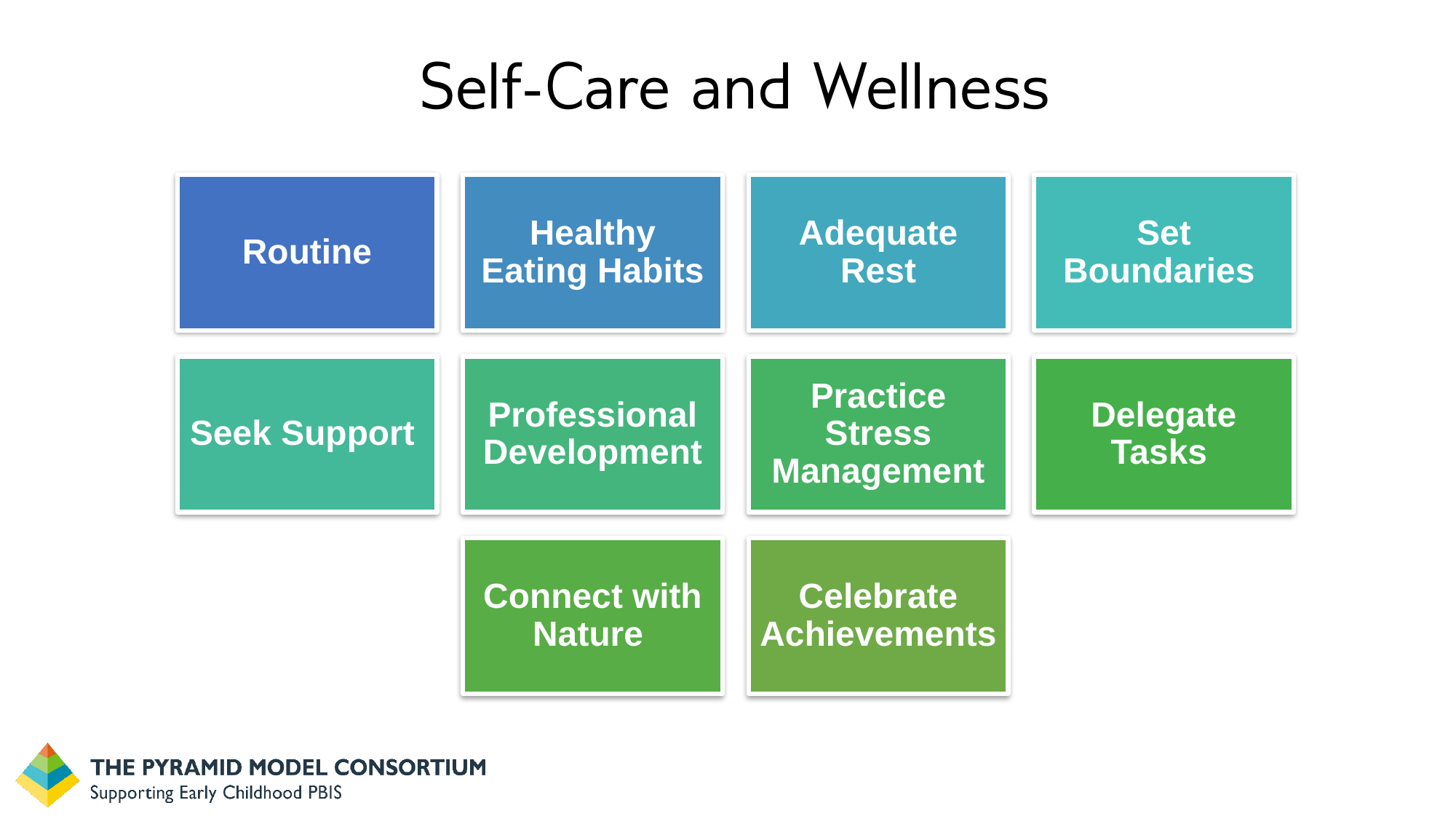

# Self-Care and Wellness

Routine

Healthy Eating Habits

Adequate Rest

Set Boundaries

Seek Support

Professional Development

Practice Stress Management

Delegate Tasks

Connect with Nature

Celebrate Achievements